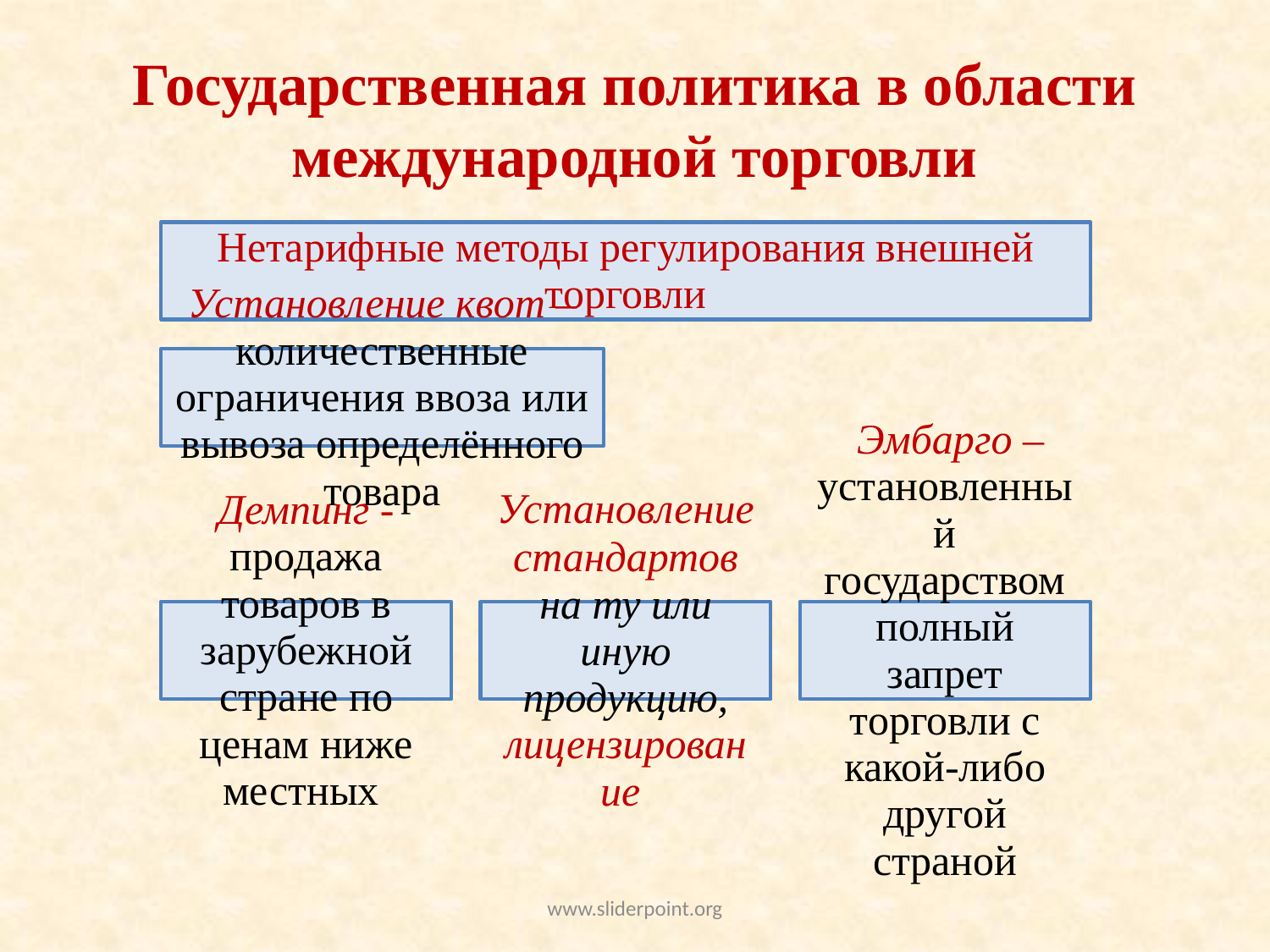

# Государственная политика в области международной торговли

www.sliderpoint.org